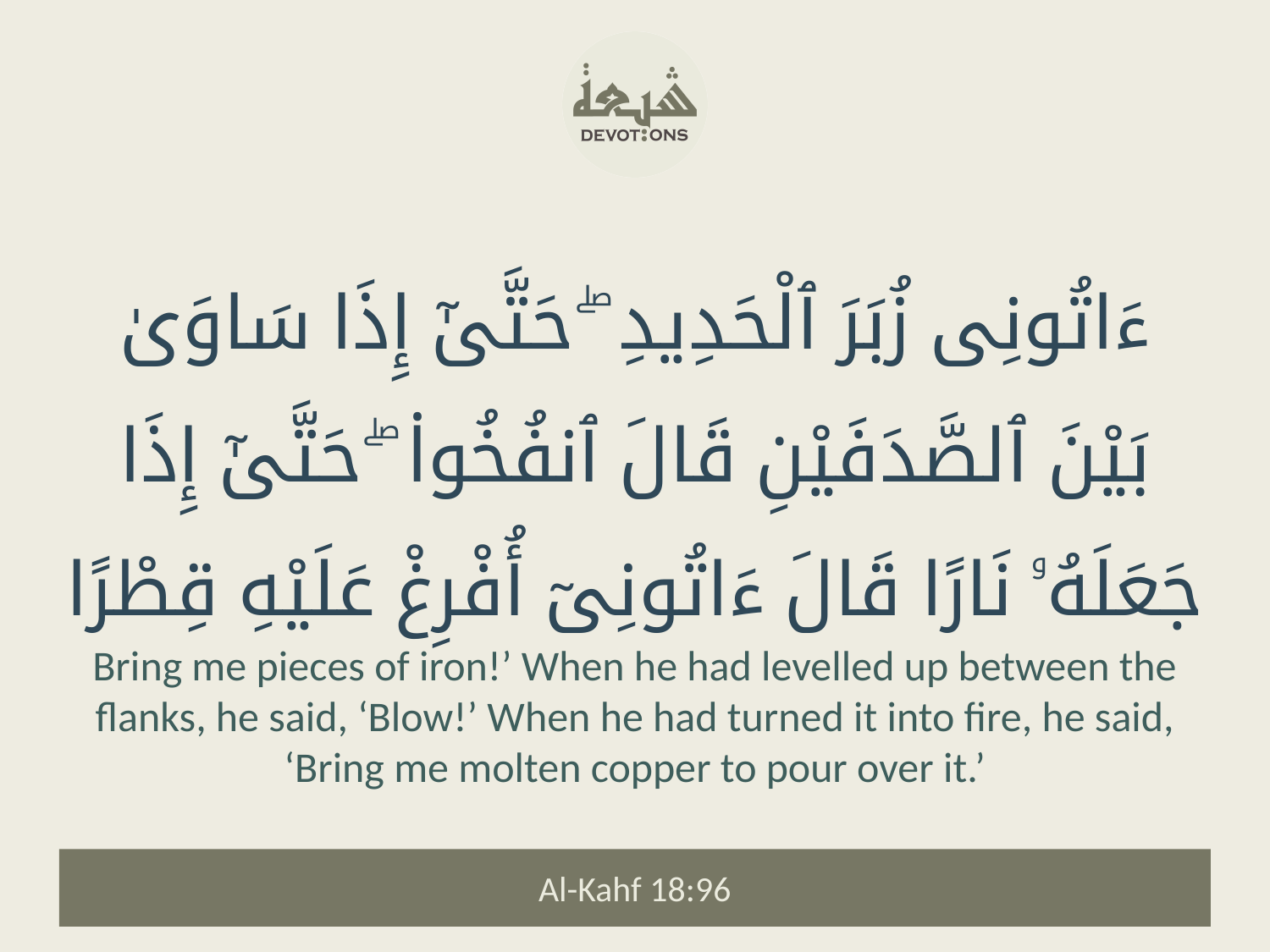

ءَاتُونِى زُبَرَ ٱلْحَدِيدِ ۖ حَتَّىٰٓ إِذَا سَاوَىٰ بَيْنَ ٱلصَّدَفَيْنِ قَالَ ٱنفُخُوا۟ ۖ حَتَّىٰٓ إِذَا جَعَلَهُۥ نَارًا قَالَ ءَاتُونِىٓ أُفْرِغْ عَلَيْهِ قِطْرًا
Bring me pieces of iron!’ When he had levelled up between the flanks, he said, ‘Blow!’ When he had turned it into fire, he said, ‘Bring me molten copper to pour over it.’
Al-Kahf 18:96